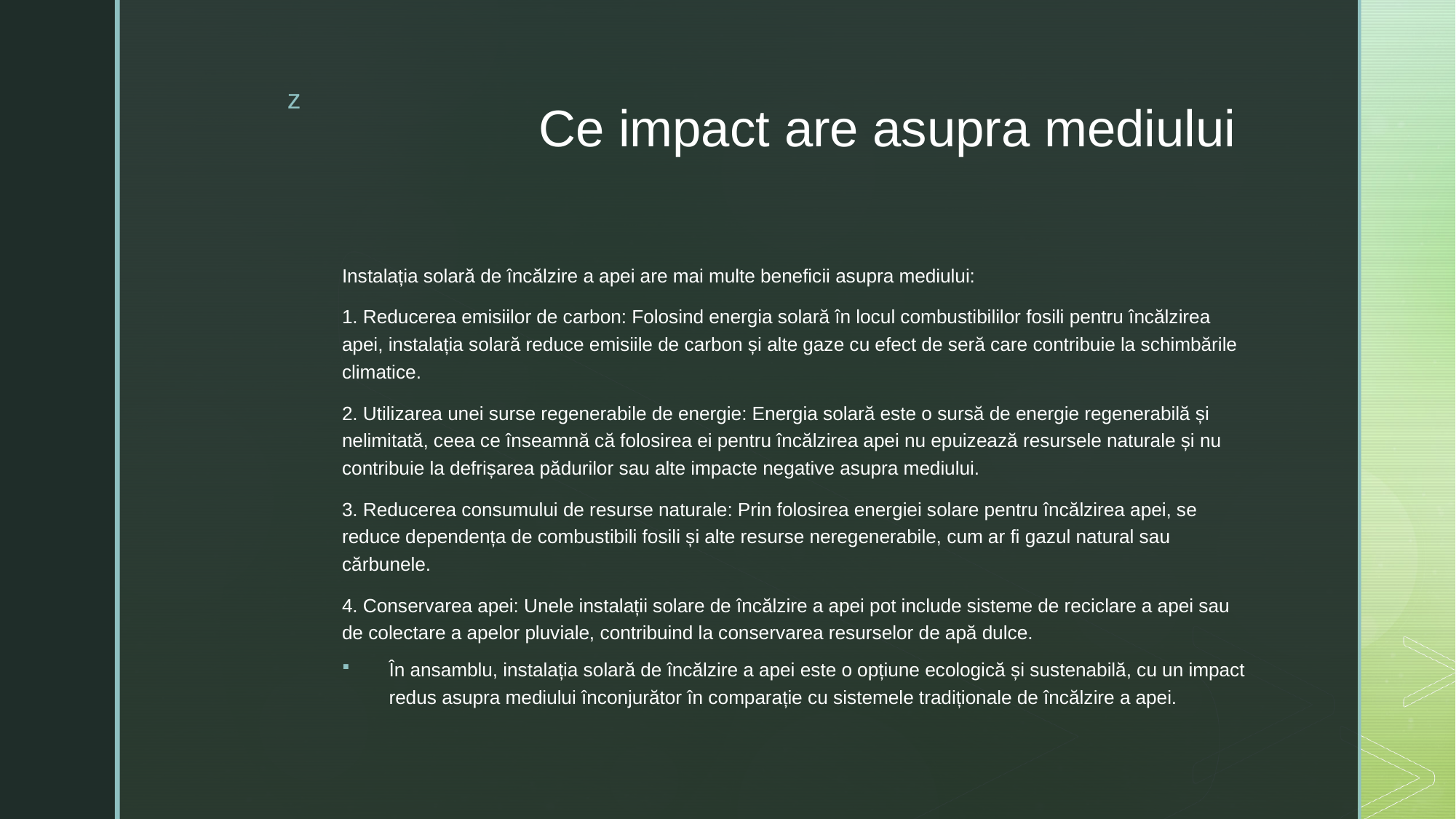

# Ce impact are asupra mediului
Instalația solară de încălzire a apei are mai multe beneficii asupra mediului:
1. Reducerea emisiilor de carbon: Folosind energia solară în locul combustibililor fosili pentru încălzirea apei, instalația solară reduce emisiile de carbon și alte gaze cu efect de seră care contribuie la schimbările climatice.
2. Utilizarea unei surse regenerabile de energie: Energia solară este o sursă de energie regenerabilă și nelimitată, ceea ce înseamnă că folosirea ei pentru încălzirea apei nu epuizează resursele naturale și nu contribuie la defrișarea pădurilor sau alte impacte negative asupra mediului.
3. Reducerea consumului de resurse naturale: Prin folosirea energiei solare pentru încălzirea apei, se reduce dependența de combustibili fosili și alte resurse neregenerabile, cum ar fi gazul natural sau cărbunele.
4. Conservarea apei: Unele instalații solare de încălzire a apei pot include sisteme de reciclare a apei sau de colectare a apelor pluviale, contribuind la conservarea resurselor de apă dulce.
În ansamblu, instalația solară de încălzire a apei este o opțiune ecologică și sustenabilă, cu un impact redus asupra mediului înconjurător în comparație cu sistemele tradiționale de încălzire a apei.